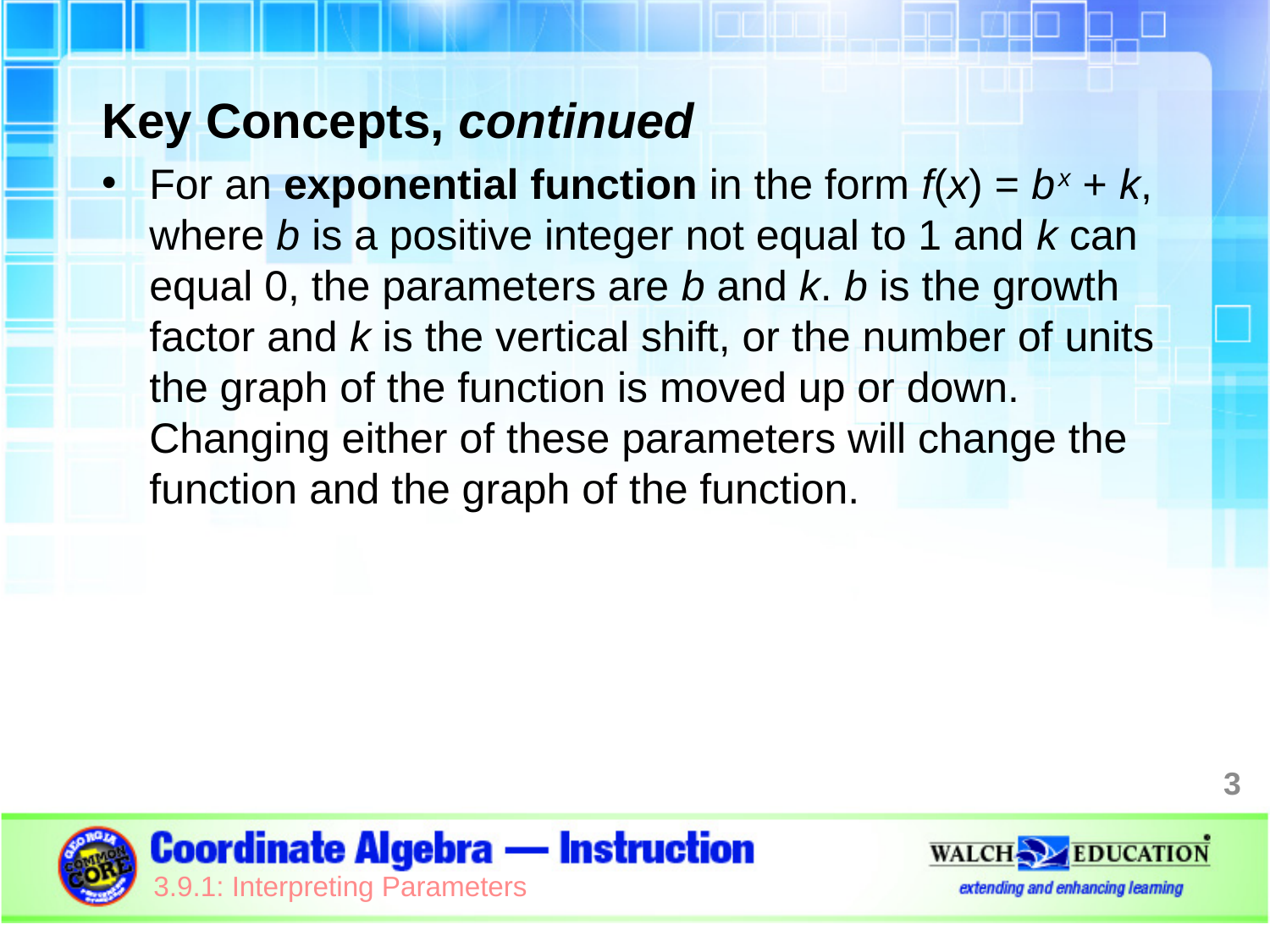

Key Concepts, continued
For an exponential function in the form f(x) = b x + k, where b is a positive integer not equal to 1 and k can equal 0, the parameters are b and k. b is the growth factor and k is the vertical shift, or the number of units the graph of the function is moved up or down. Changing either of these parameters will change the function and the graph of the function.
3
3.9.1: Interpreting Parameters